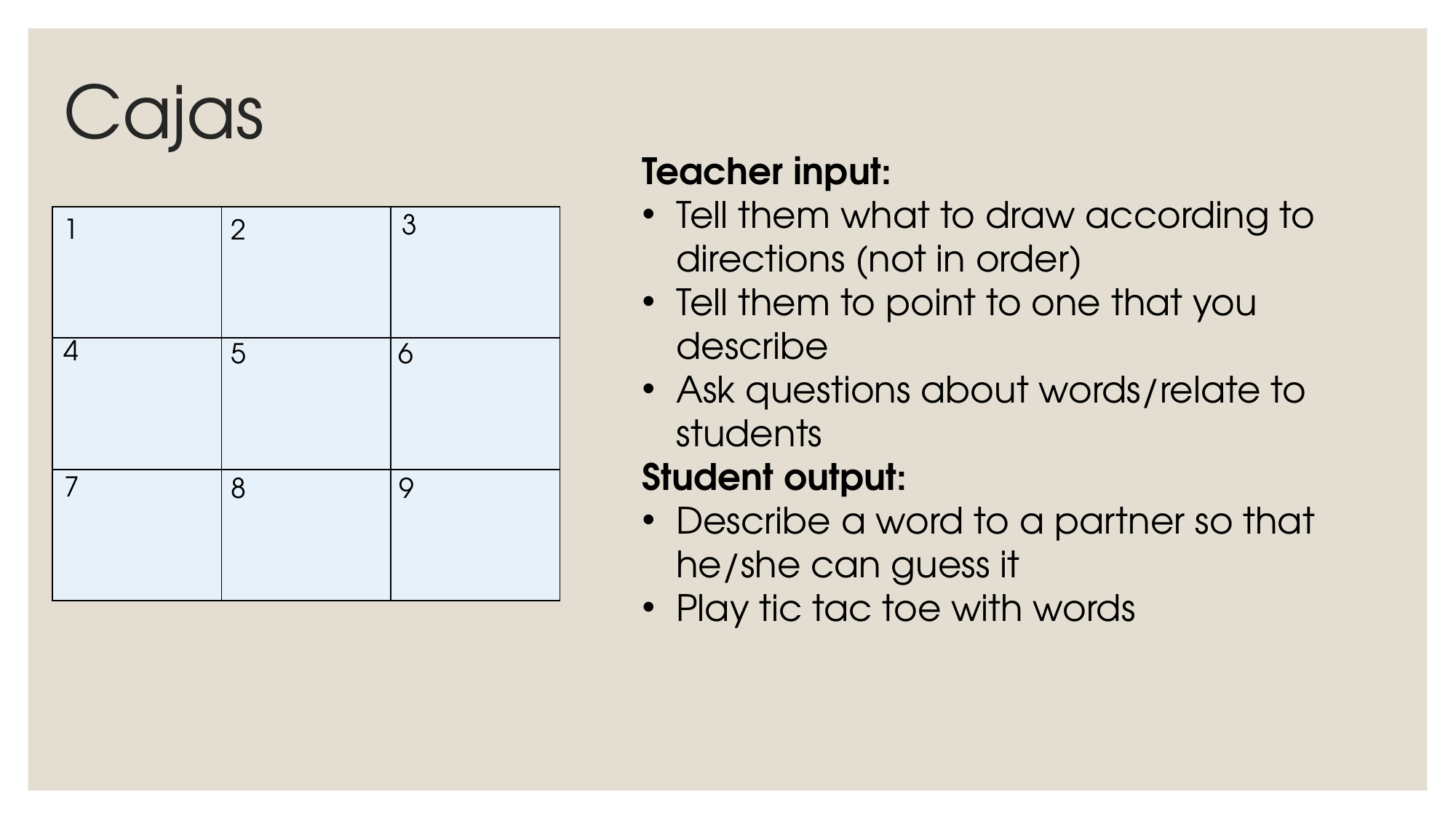

# Cajas
Teacher input:
Tell them what to draw according to directions (not in order)
Tell them to point to one that you describe
Ask questions about words/relate to students
Student output:
Describe a word to a partner so that he/she can guess it
Play tic tac toe with words
3
|  |  |  |
| --- | --- | --- |
|  |  |  |
|  |  |  |
1
2
4
5
6
7
8
9